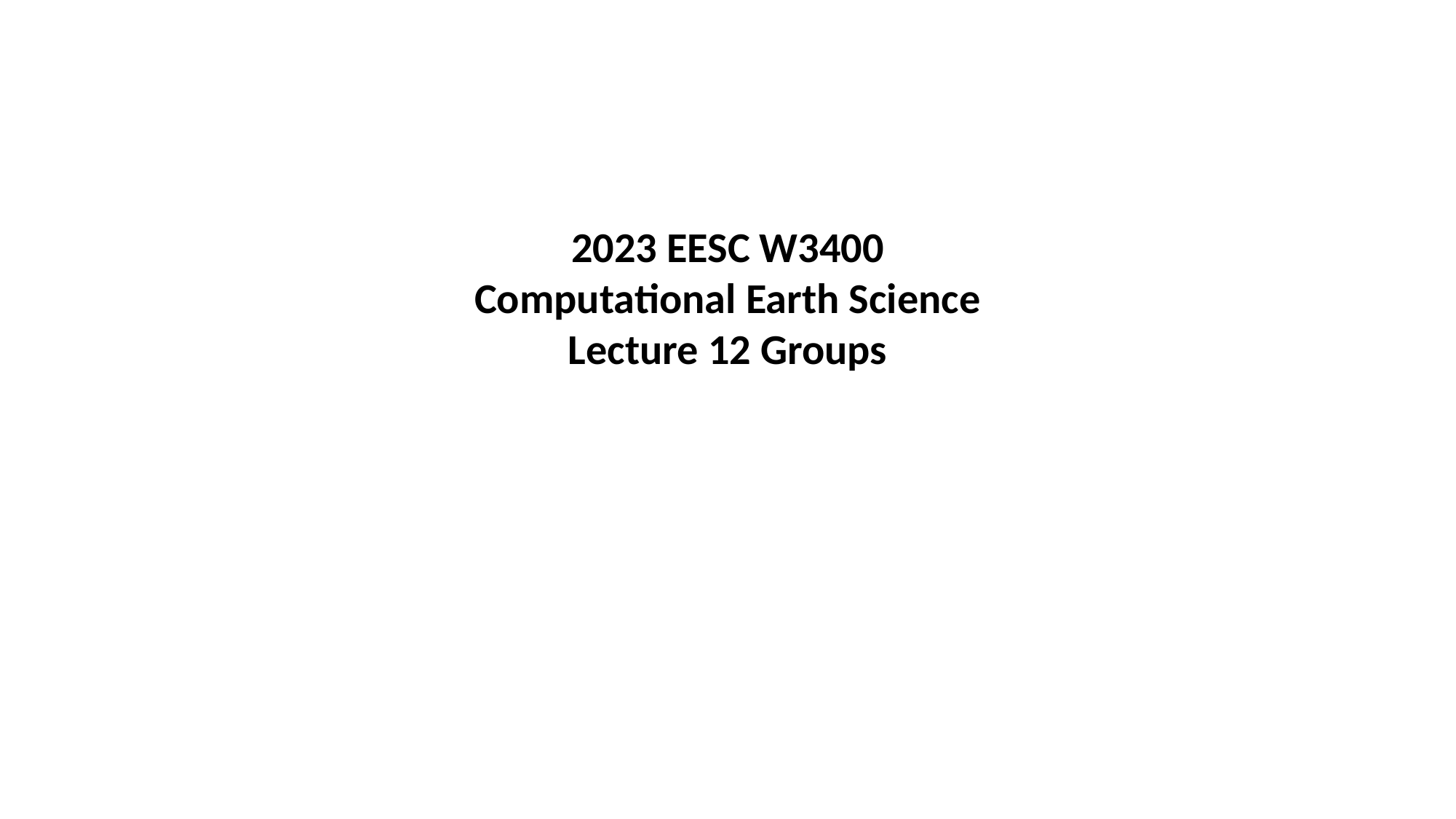

2023 EESC W3400
Computational Earth Science
Lecture 12 Groups